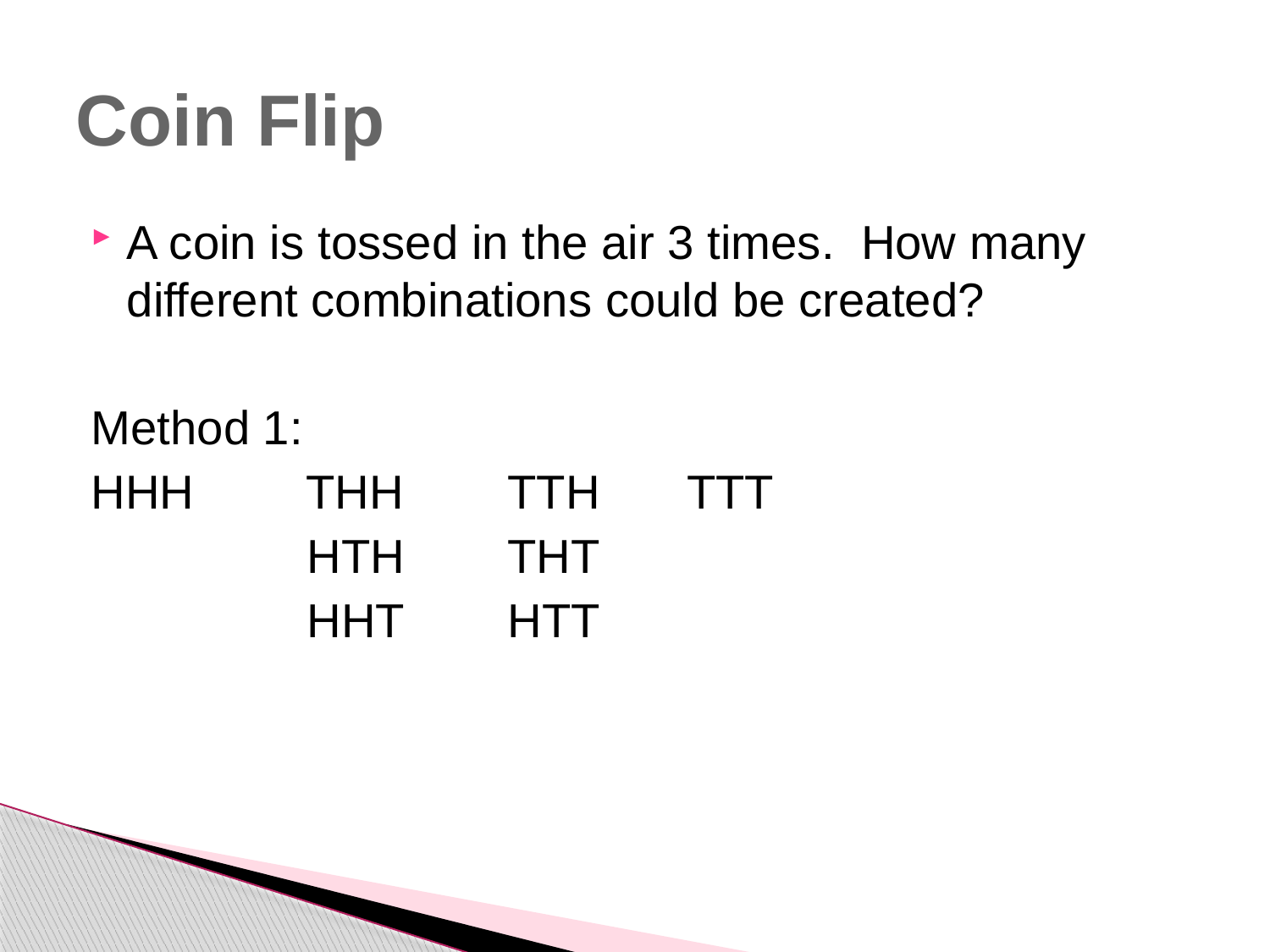

# Coin Flip
A coin is tossed in the air 3 times.  How many different combinations could be created?

Method 1:
HHH	    THH	TTH	    TTT
		    HTH	THT
		    HHT	HTT